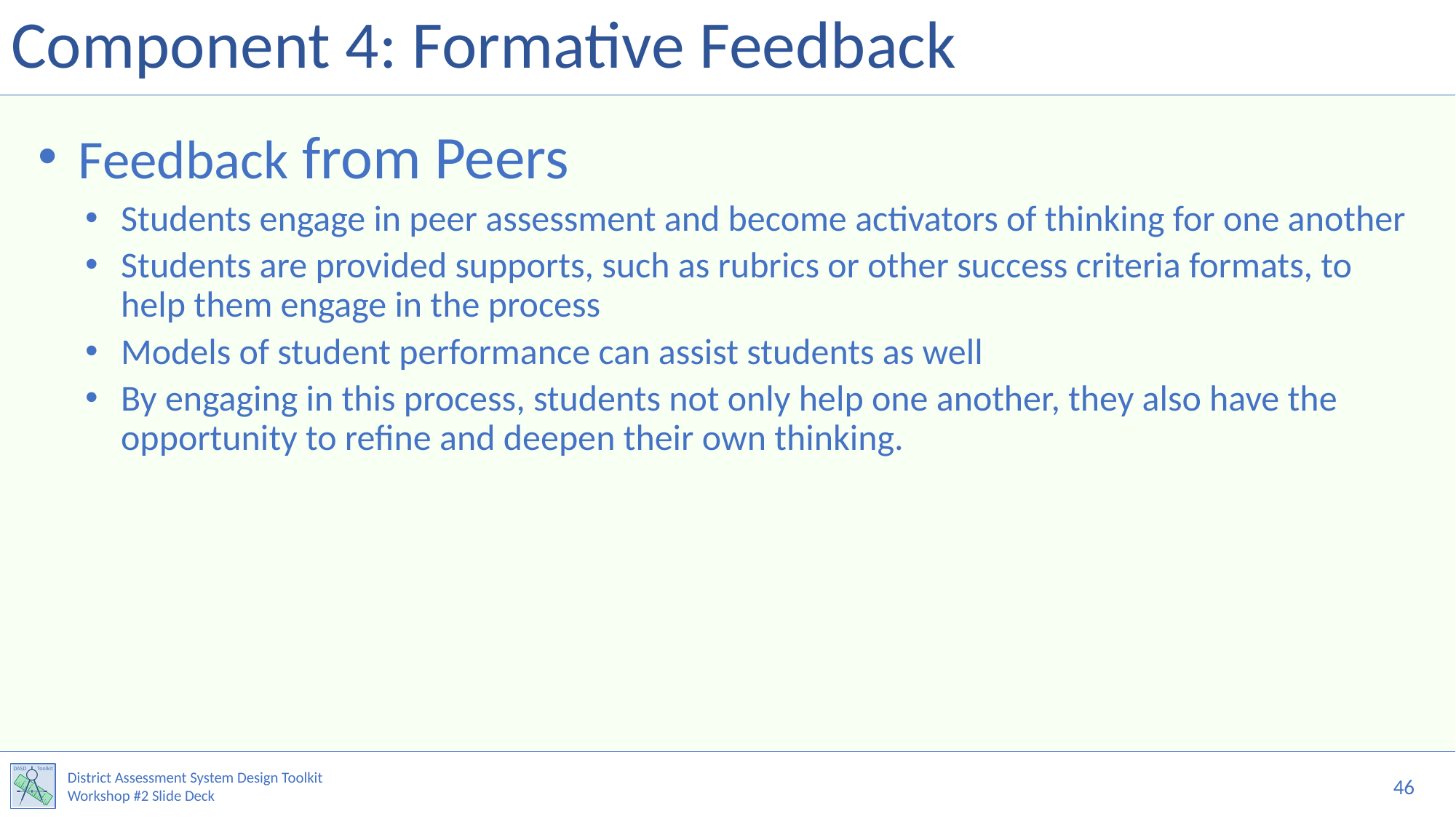

# Component 4: Formative Feedback
Feedback from Peers
Students engage in peer assessment and become activators of thinking for one another
Students are provided supports, such as rubrics or other success criteria formats, to help them engage in the process
Models of student performance can assist students as well
By engaging in this process, students not only help one another, they also have the opportunity to refine and deepen their own thinking.